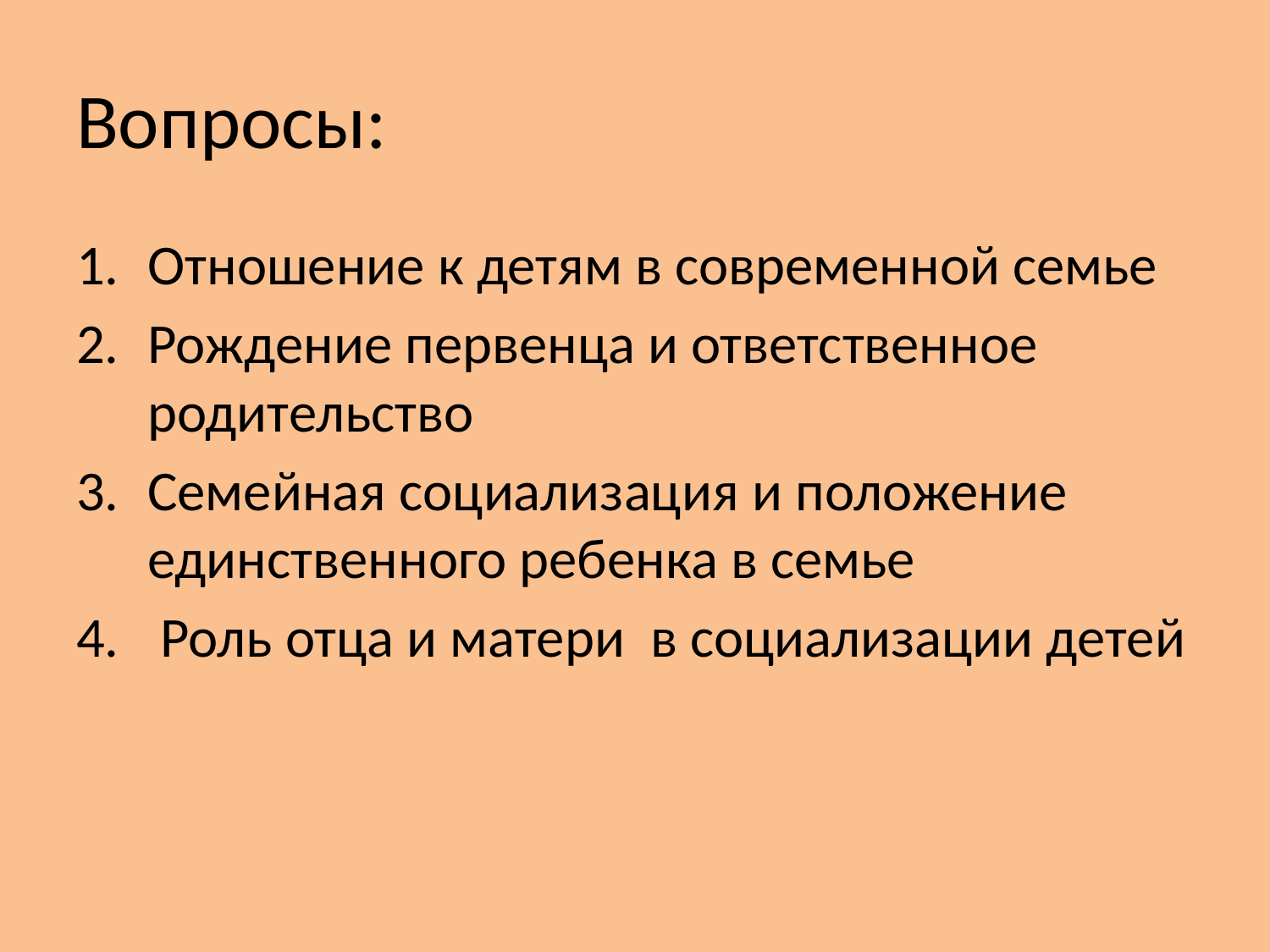

# Вопросы:
Отношение к детям в современной семье
Рождение первенца и ответственное родительство
Семейная социализация и положение единственного ребенка в семье
 Роль отца и матери  в социализации детей